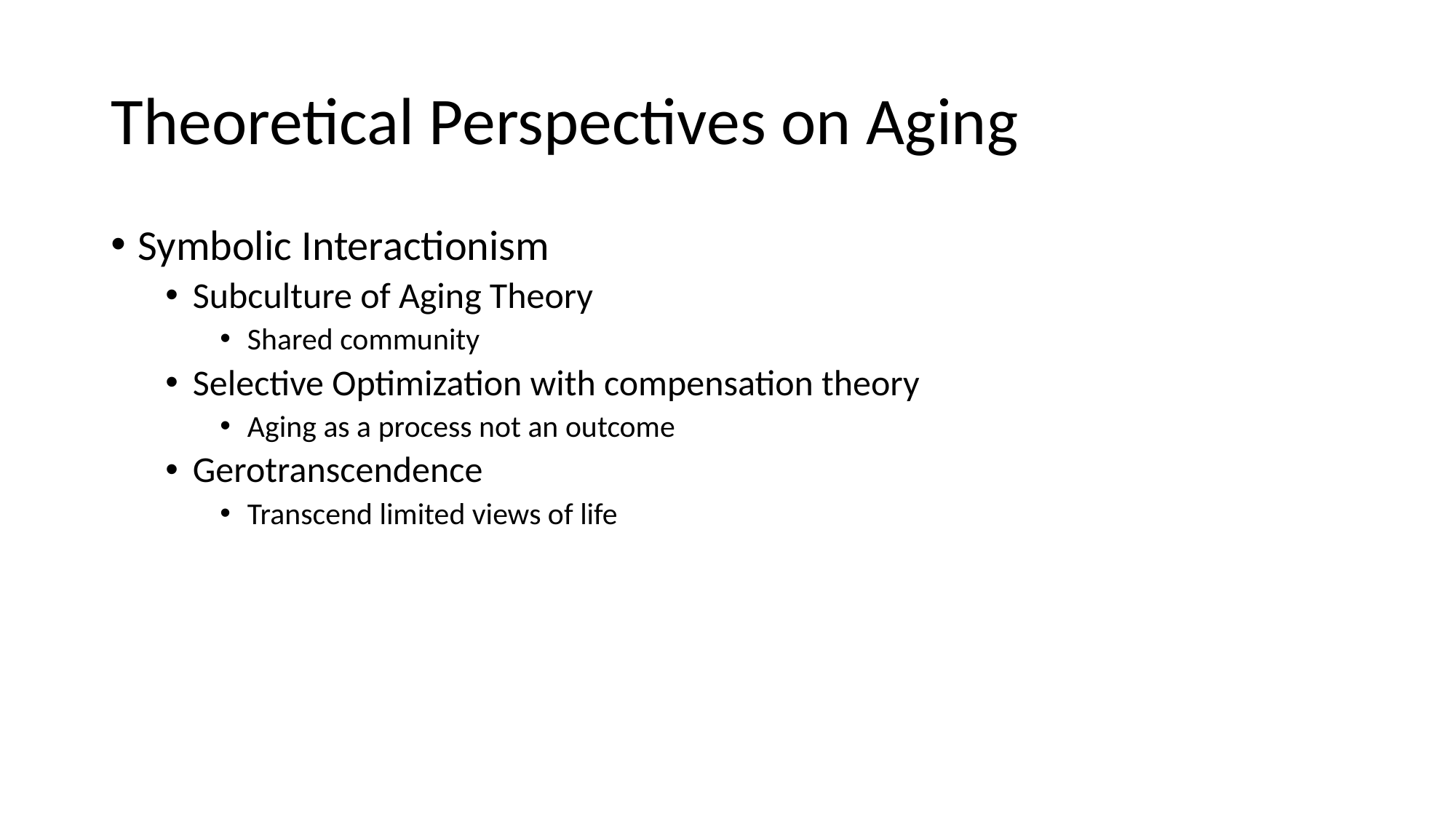

# Theoretical Perspectives on Aging
Symbolic Interactionism
Subculture of Aging Theory
Shared community
Selective Optimization with compensation theory
Aging as a process not an outcome
Gerotranscendence
Transcend limited views of life